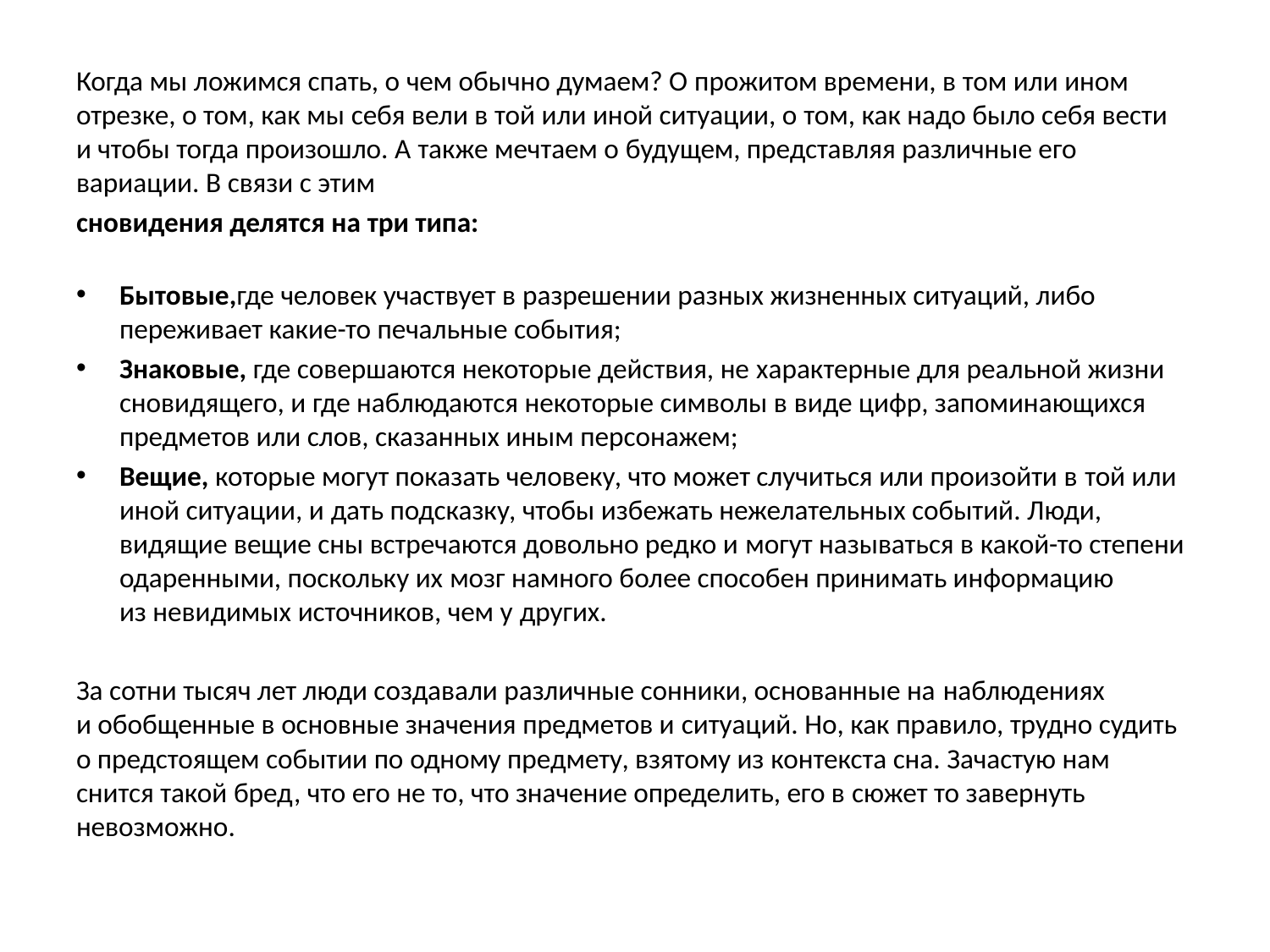

Когда мы ложимся спать, о чем обычно думаем? О прожитом времени, в том или ином отрезке, о том, как мы себя вели в той или иной ситуации, о том, как надо было себя вести и чтобы тогда произошло. А также мечтаем о будущем, представляя различные его вариации. В связи с этим
сновидения делятся на три типа:
Бытовые,где человек участвует в разрешении разных жизненных ситуаций, либо переживает какие-то печальные события;
Знаковые, где совершаются некоторые действия, не характерные для реальной жизни сновидящего, и где наблюдаются некоторые символы в виде цифр, запоминающихся предметов или слов, сказанных иным персонажем;
Вещие, которые могут показать человеку, что может случиться или произойти в той или иной ситуации, и дать подсказку, чтобы избежать нежелательных событий. Люди, видящие вещие сны встречаются довольно редко и могут называться в какой-то степени одаренными, поскольку их мозг намного более способен принимать информацию из невидимых источников, чем у других.

За сотни тысяч лет люди создавали различные сонники, основанные на наблюдениях и обобщенные в основные значения предметов и ситуаций. Но, как правило, трудно судить о предстоящем событии по одному предмету, взятому из контекста сна. Зачастую нам снится такой бред, что его не то, что значение определить, его в сюжет то завернуть невозможно.